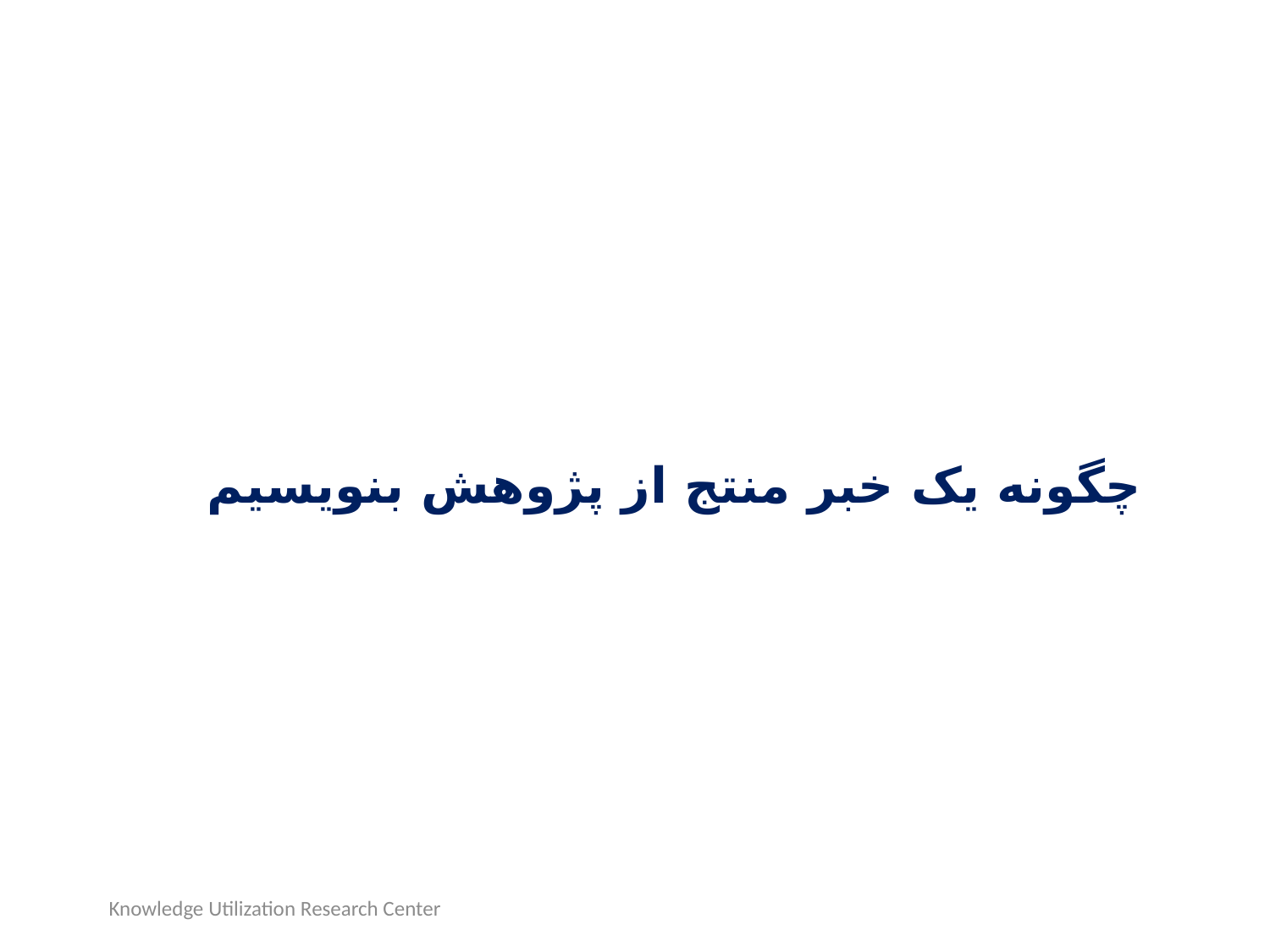

# چگونه یک خبر منتج از پژوهش بنویسیم

Knowledge Utilization Research Center